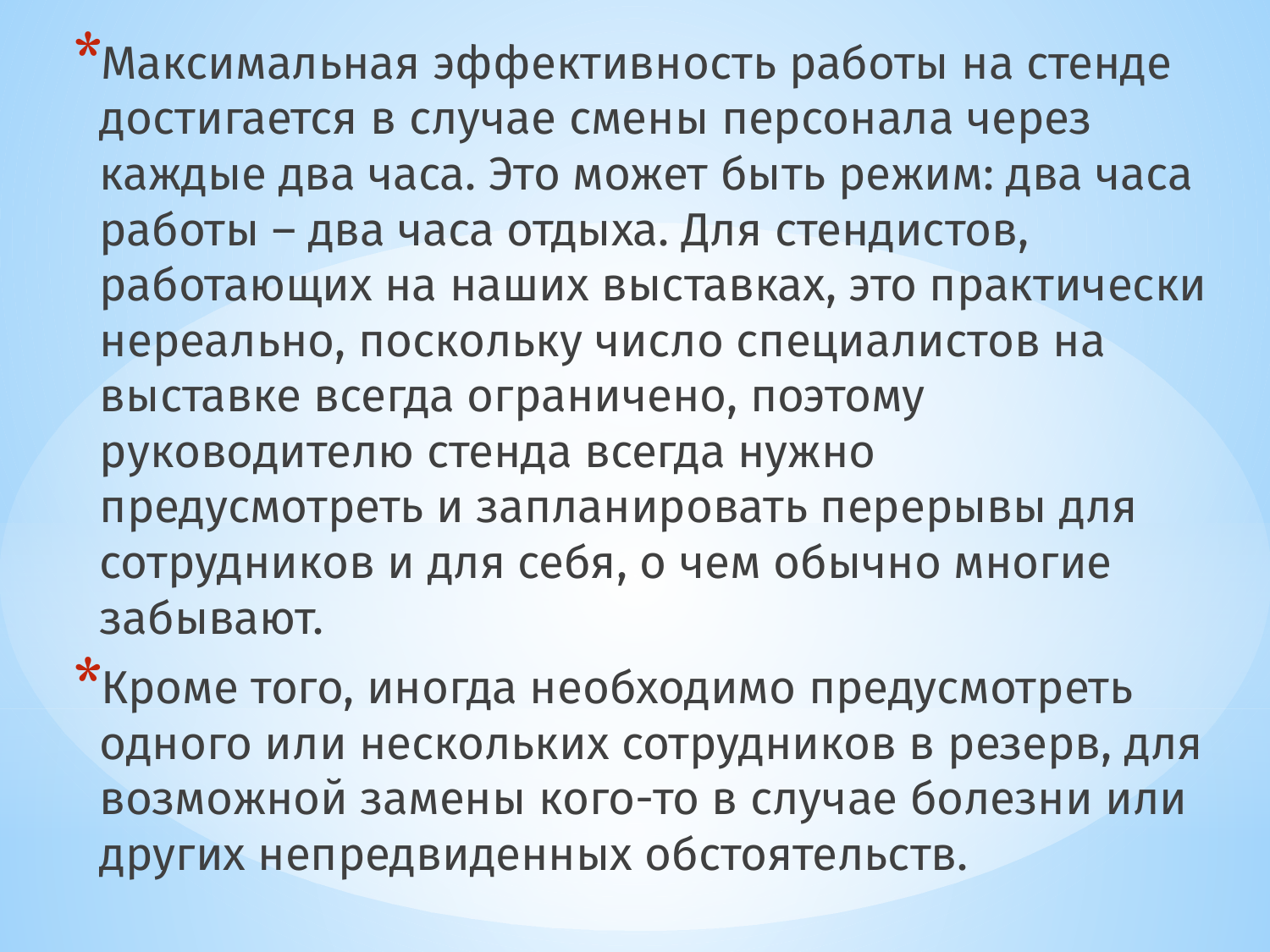

Максимальная эффективность работы на стенде достигается в случае смены персонала через каждые два часа. Это может быть режим: два часа работы – два часа отдыха. Для стендистов, работающих на наших выставках, это практически нереально, поскольку число специалистов на выставке всегда ограничено, поэтому руководителю стенда всегда нужно предусмотреть и запланировать перерывы для сотрудников и для себя, о чем обычно многие забывают.
Кроме того, иногда необходимо предусмотреть одного или нескольких сотрудников в резерв, для возможной замены кого-то в случае болезни или других непредвиденных обстоятельств.

#